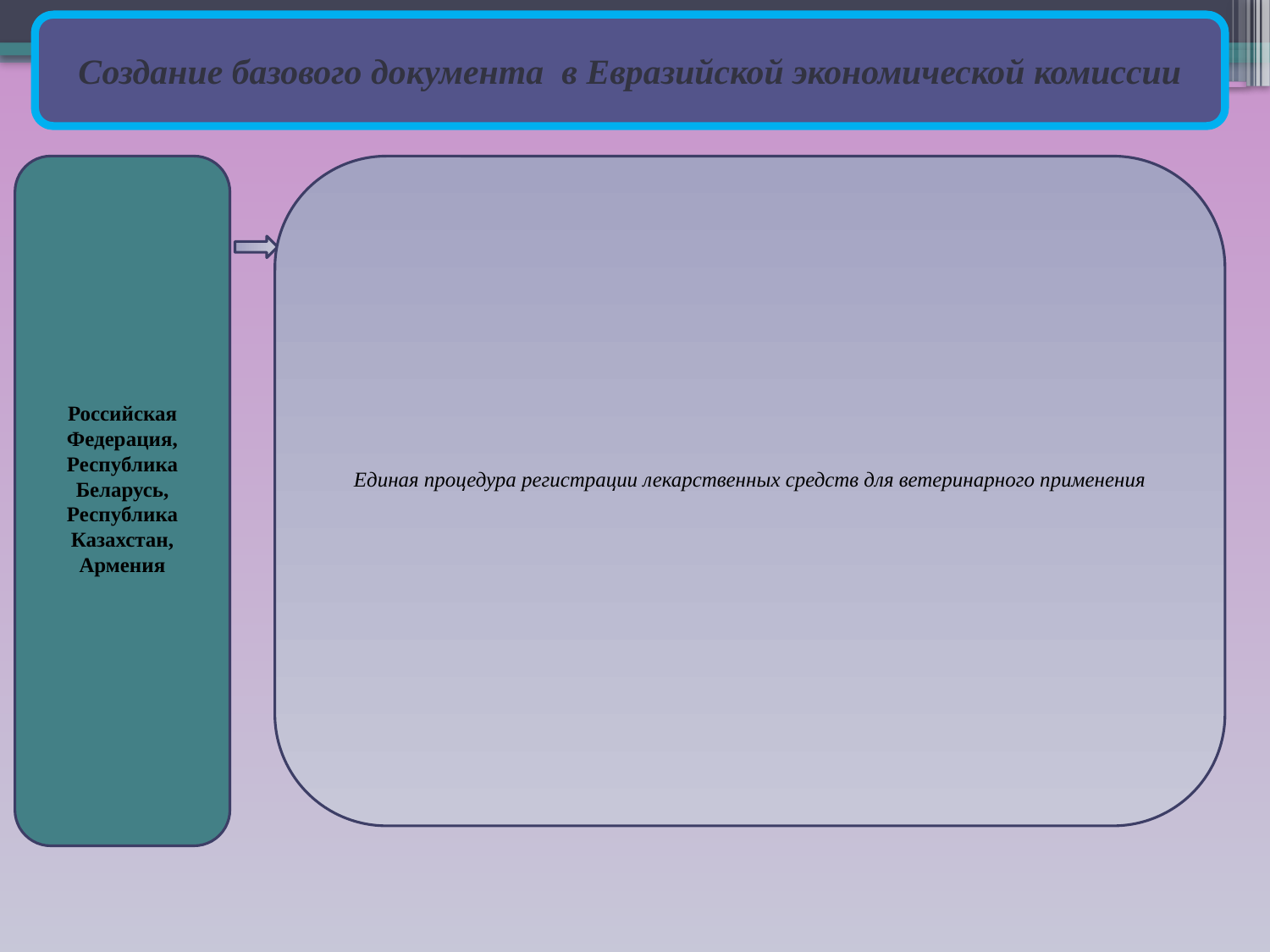

Создание базового документа  в Евразийской экономической комиссии
Российская Федерация,
Республика Беларусь, Республика Казахстан,
Армения

Единая процедура регистрации лекарственных средств для ветеринарного применения